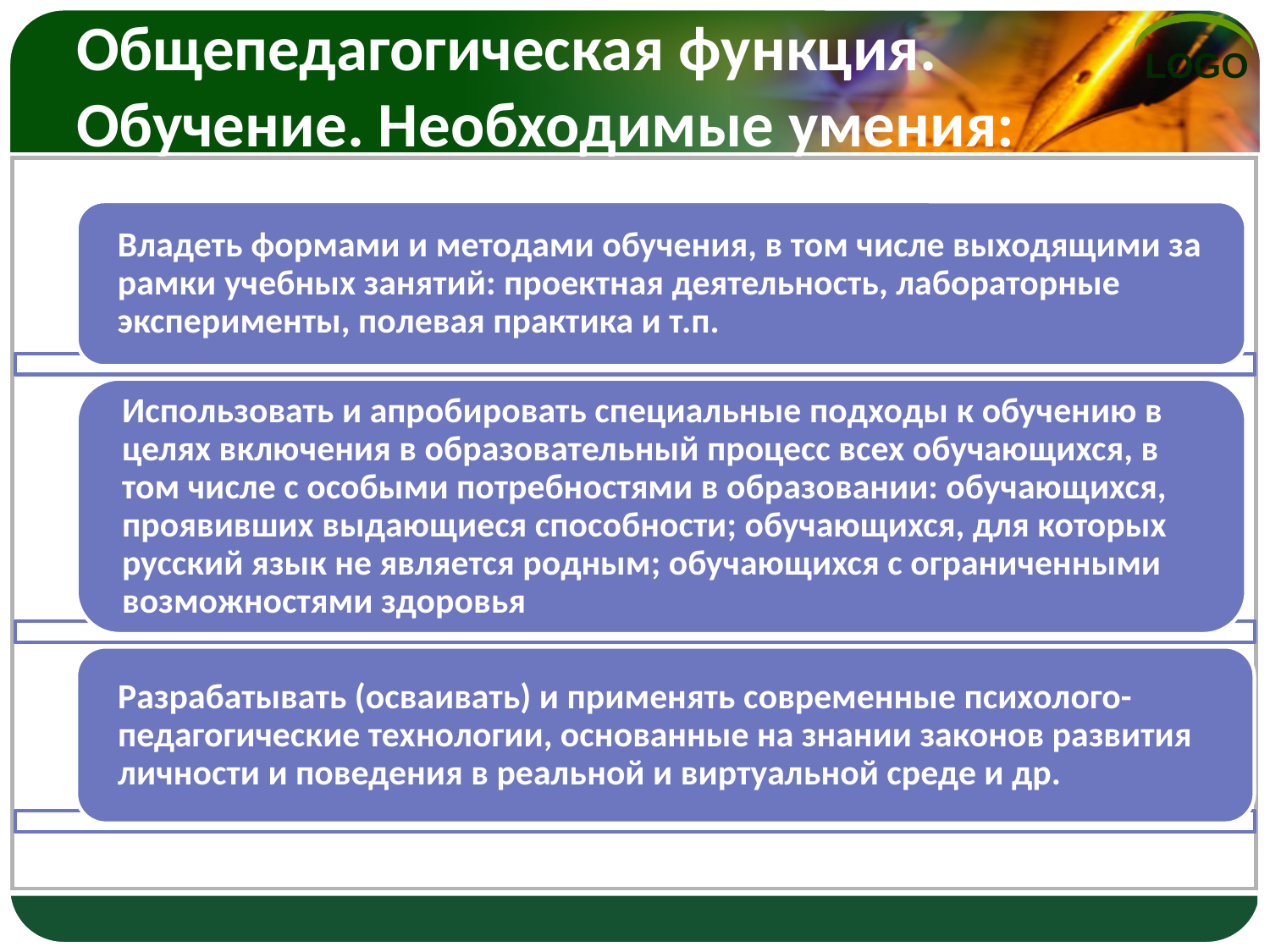

# Общепедагогическая функция. Обучение. Необходимые умения:
Владеть формами и методами обучения, в том числе выходящими за рамки учебных занятий: проектная деятельность, лабораторные эксперименты, полевая практика и т.п.
Использовать и апробировать специальные подходы к обучению в целях включения в образовательный процесс всех обучающихся, в том числе с особыми потребностями в образовании: обучающихся, проявивших выдающиеся способности; обучающихся, для которых русский язык не является родным; обучающихся с ограниченными возможностями здоровья
Разрабатывать (осваивать) и применять современные психолого-педагогические технологии, основанные на знании законов развития личности и поведения в реальной и виртуальной среде и др.